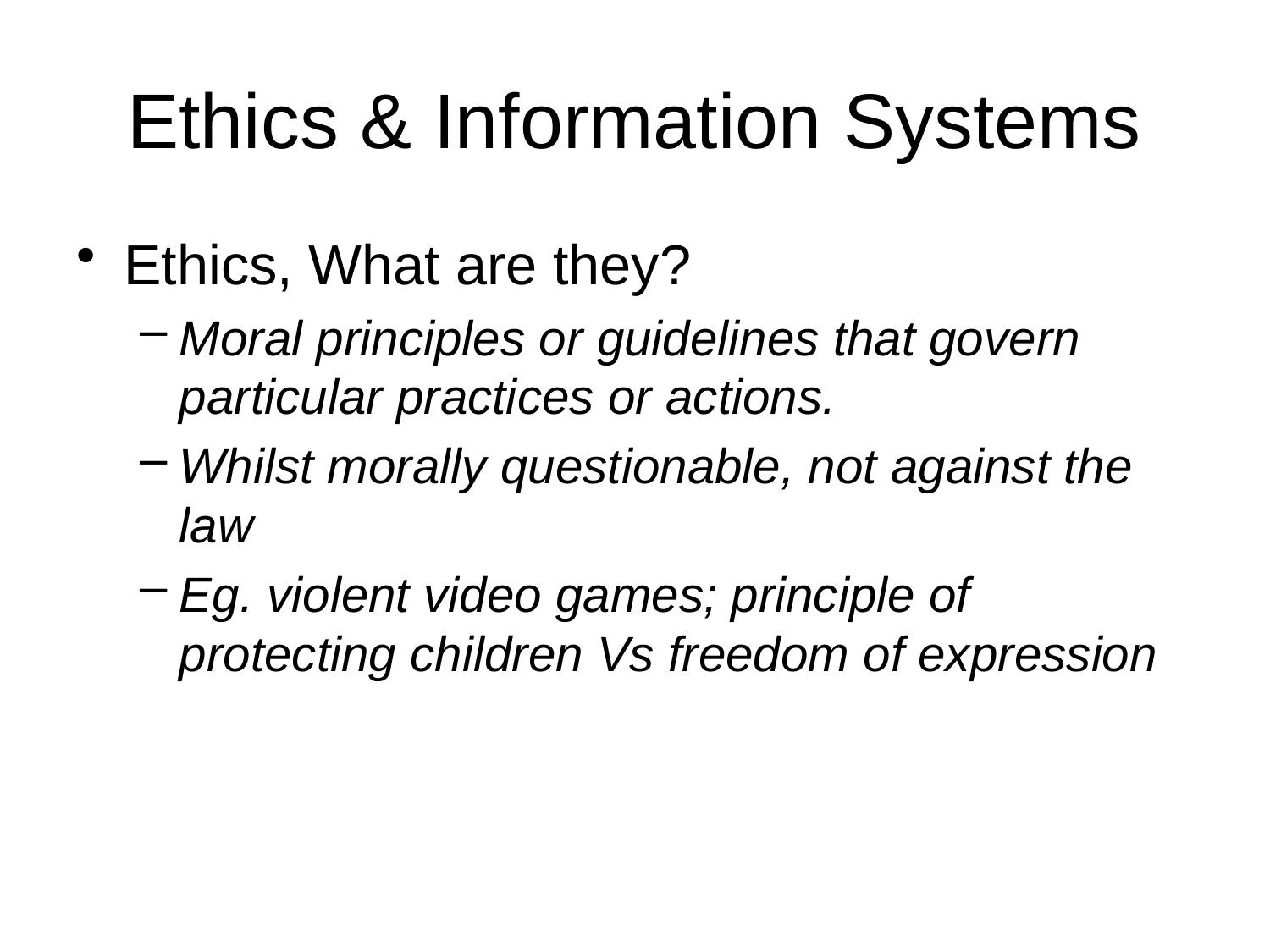

# Ethics & Information Systems
Ethics, What are they?
Moral principles or guidelines that govern particular practices or actions.
Whilst morally questionable, not against the law
Eg. violent video games; principle of protecting children Vs freedom of expression